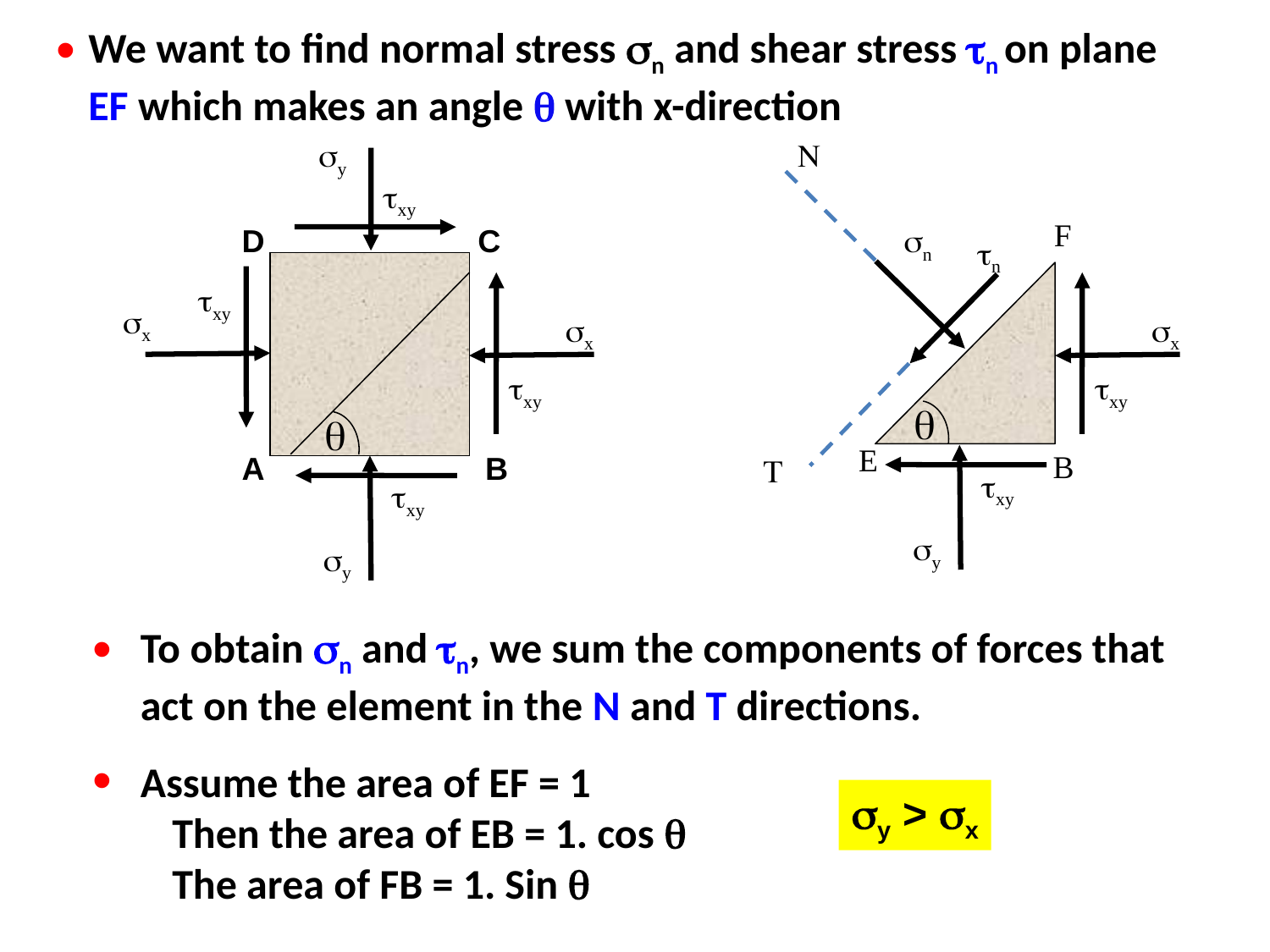

We want to find normal stress σn and shear stress τn on plane EF which makes an angle θ with x-direction
σy
Ν
τxy
F
D
C
σn
τn

τxy
σx
σx
σx
τxy
τxy
θ

θ

E
B
A
B
Τ
τxy
τxy
σy
σy
To obtain σn and τn, we sum the components of forces that act on the element in the N and T directions.
Assume the area of EF = 1
Then the area of EB = 1. cos θ
The area of FB = 1. Sin θ
σy > σx